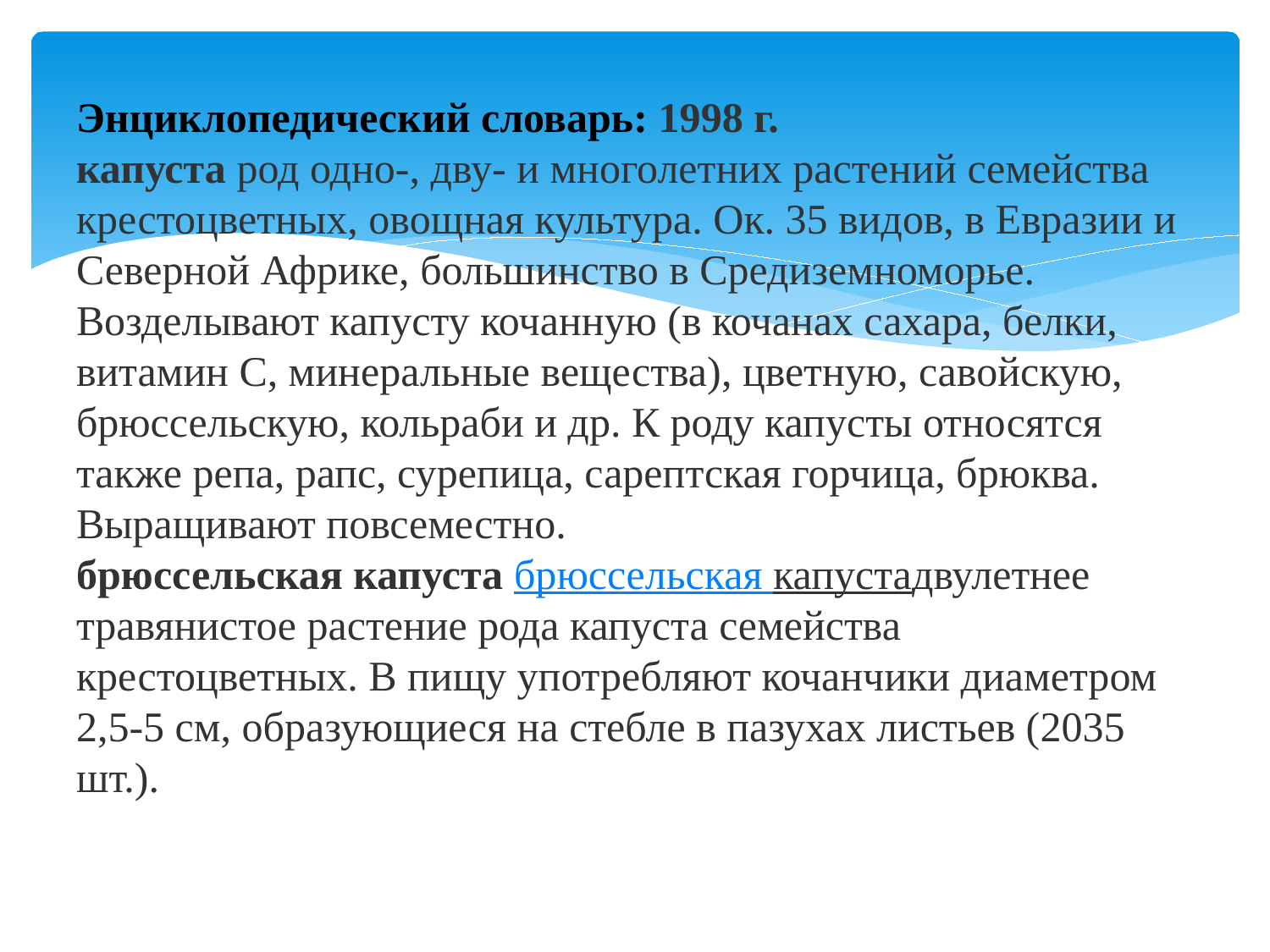

# Энциклопедический словарь: 1998 г. капуста род одно-, дву- и многолетних растений семейства крестоцветных, овощная культура. Ок. 35 видов, в Евразии и Северной Африке, большинство в Средиземноморье. Возделывают капусту кочанную (в кочанах сахара, белки, витамин С, минеральные вещества), цветную, савойскую, брюссельскую, кольраби и др. К роду капусты относятся также репа, рапс, сурепица, сарептская горчица, брюква. Выращивают повсеместно. брюссельская капуста брюссельская капустадвулетнее травянистое растение рода капуста семейства крестоцветных. В пищу употребляют кочанчики диаметром 2,5-5 см, образующиеся на стебле в пазухах листьев (2035 шт.).